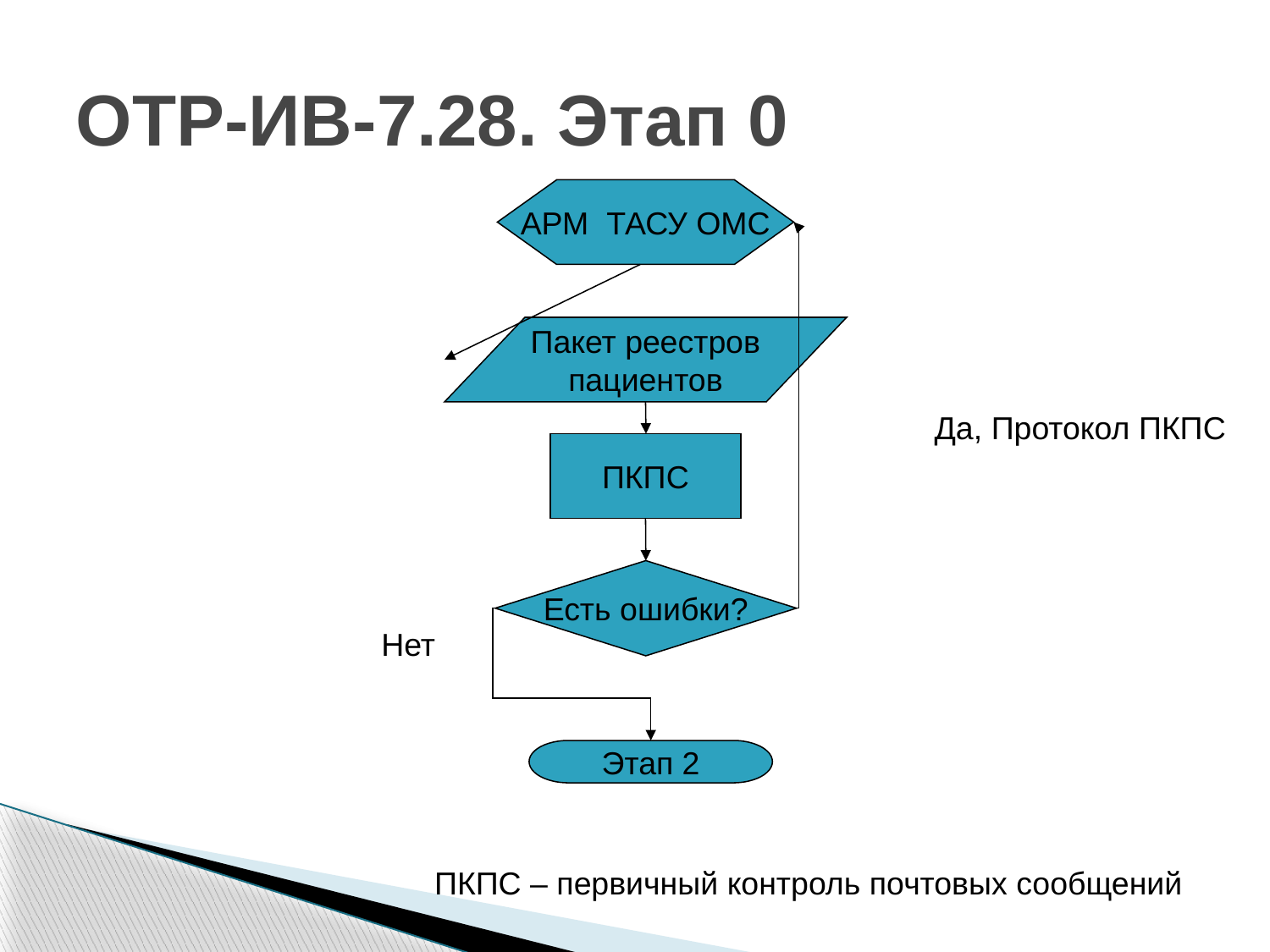

# ОТР-ИВ-7.28. Этап 0
АРМ  ТАСУ ОМС
Пакет реестров
пациентов
Да, Протокол ПКПС
ПКПС
Есть ошибки?
Нет
Этап 2
                                ПКПС – первичный контроль почтовых сообщений